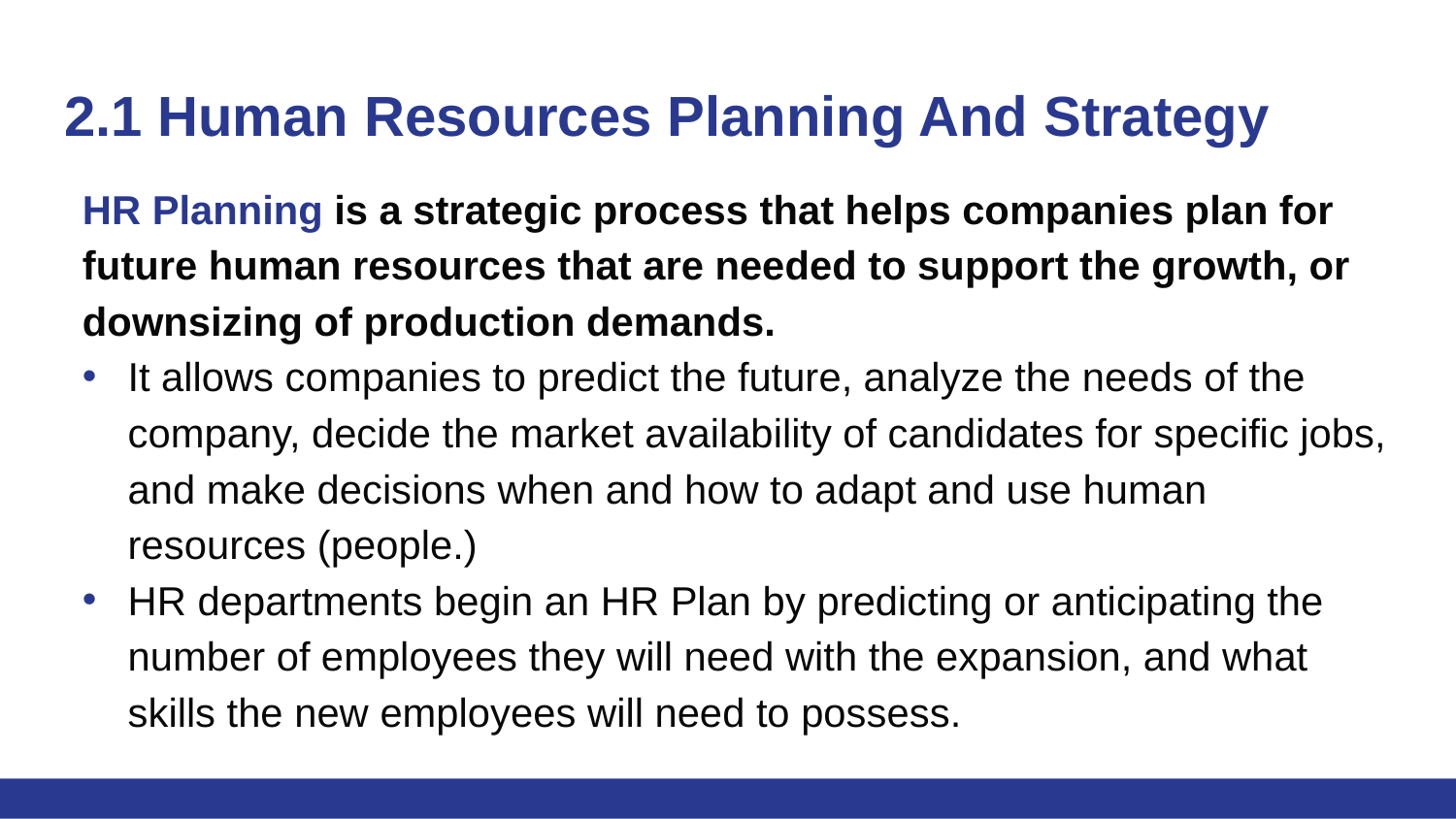

# 2.1 Human Resources Planning And Strategy
HR Planning is a strategic process that helps companies plan for future human resources that are needed to support the growth, or downsizing of production demands.
It allows companies to predict the future, analyze the needs of the company, decide the market availability of candidates for specific jobs, and make decisions when and how to adapt and use human resources (people.)
HR departments begin an HR Plan by predicting or anticipating the number of employees they will need with the expansion, and what skills the new employees will need to possess.